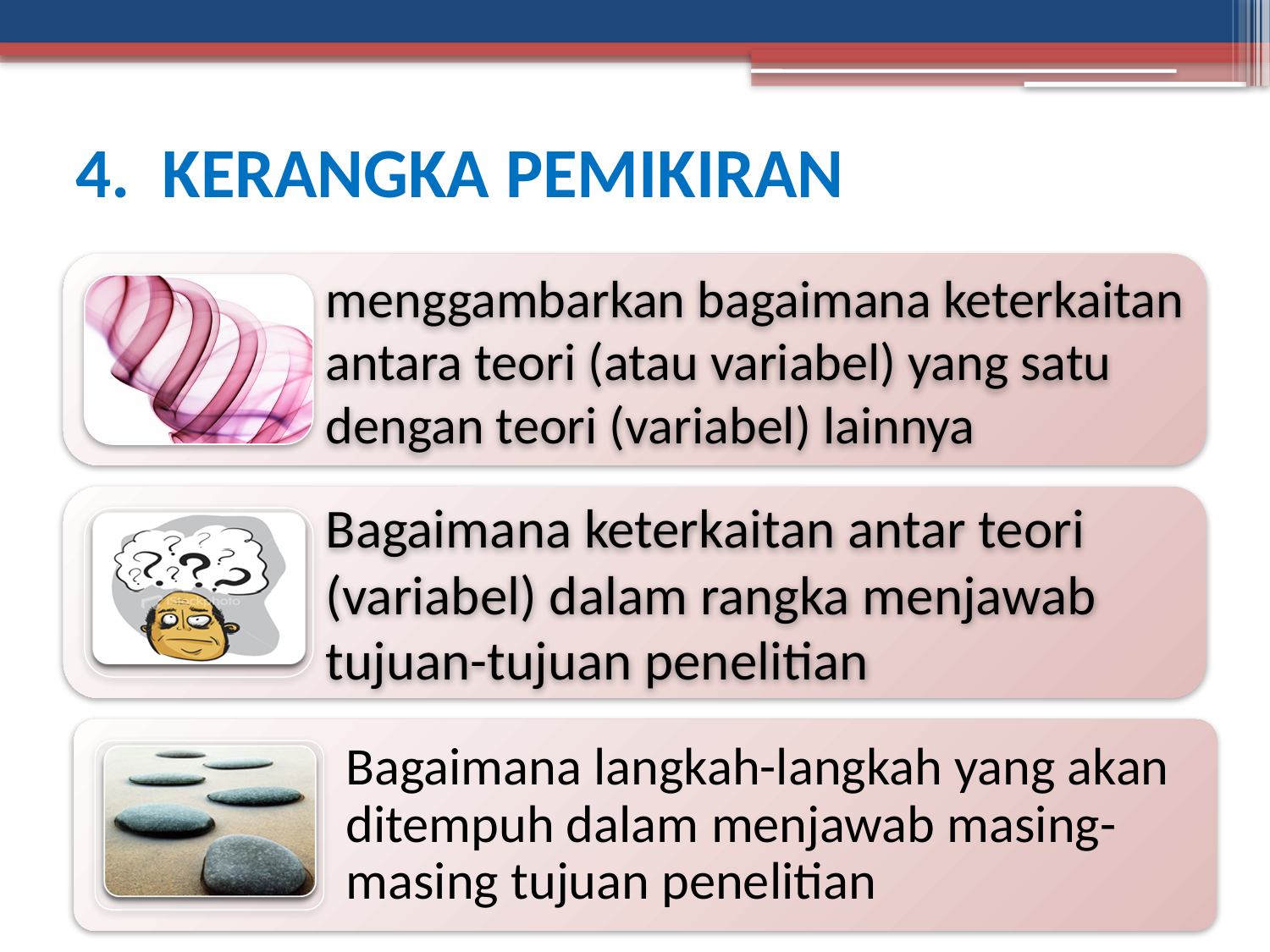

# 4.  KERANGKA PEMIKIRAN
menggambarkan bagaimana keterkaitan antara teori (atau variabel) yang satu dengan teori (variabel) lainnya
Bagaimana keterkaitan antar teori (variabel) dalam rangka menjawab tujuan-tujuan penelitian
Bagaimana langkah-langkah yang akan ditempuh dalam menjawab masing-masing tujuan penelitian